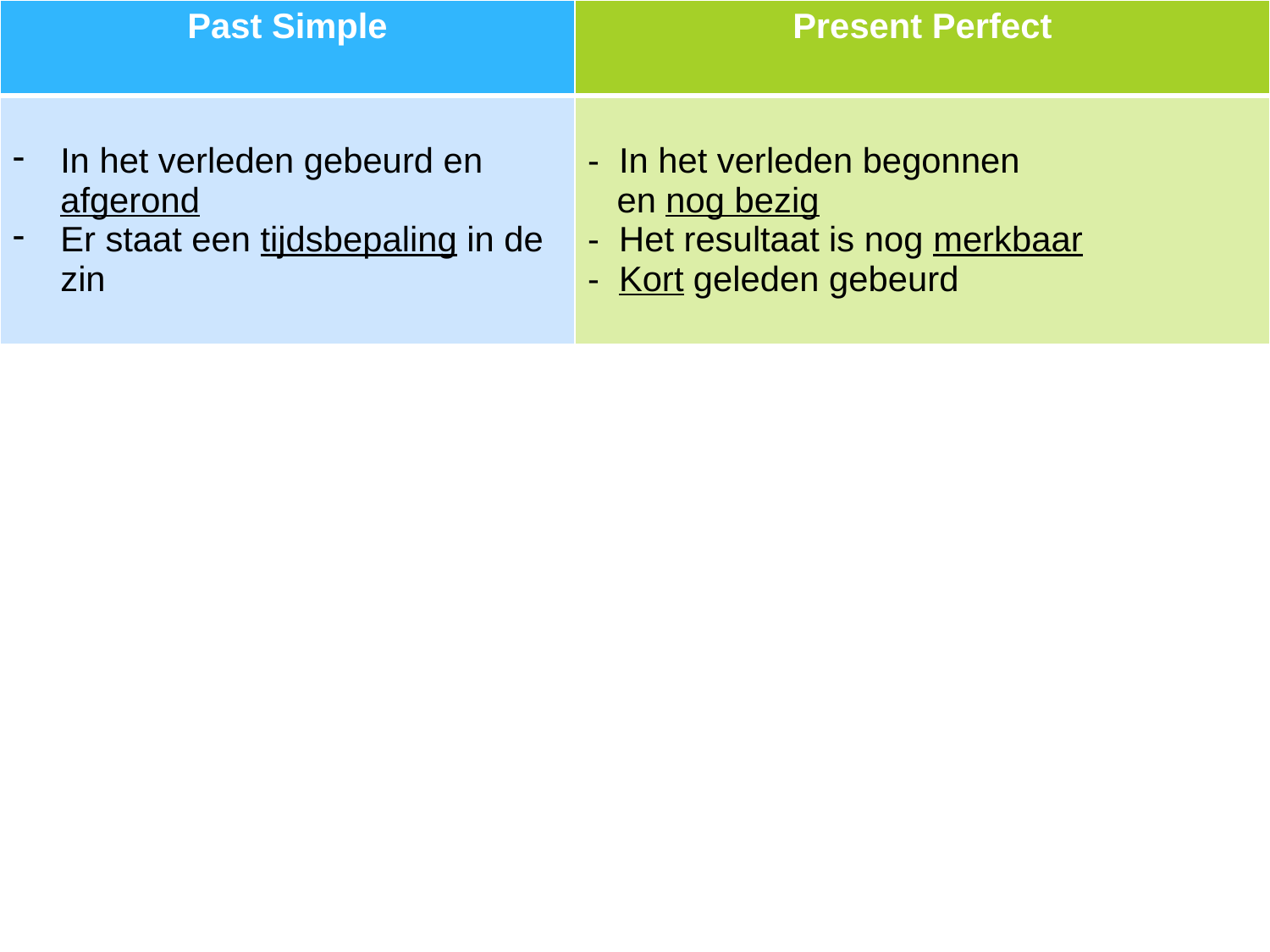

| Past Simple | Present Perfect |
| --- | --- |
| In het verleden gebeurd en afgerond Er staat een tijdsbepaling in de zin | - In het verleden begonnen en nog bezig - Het resultaat is nog merkbaar - Kort geleden gebeurd |